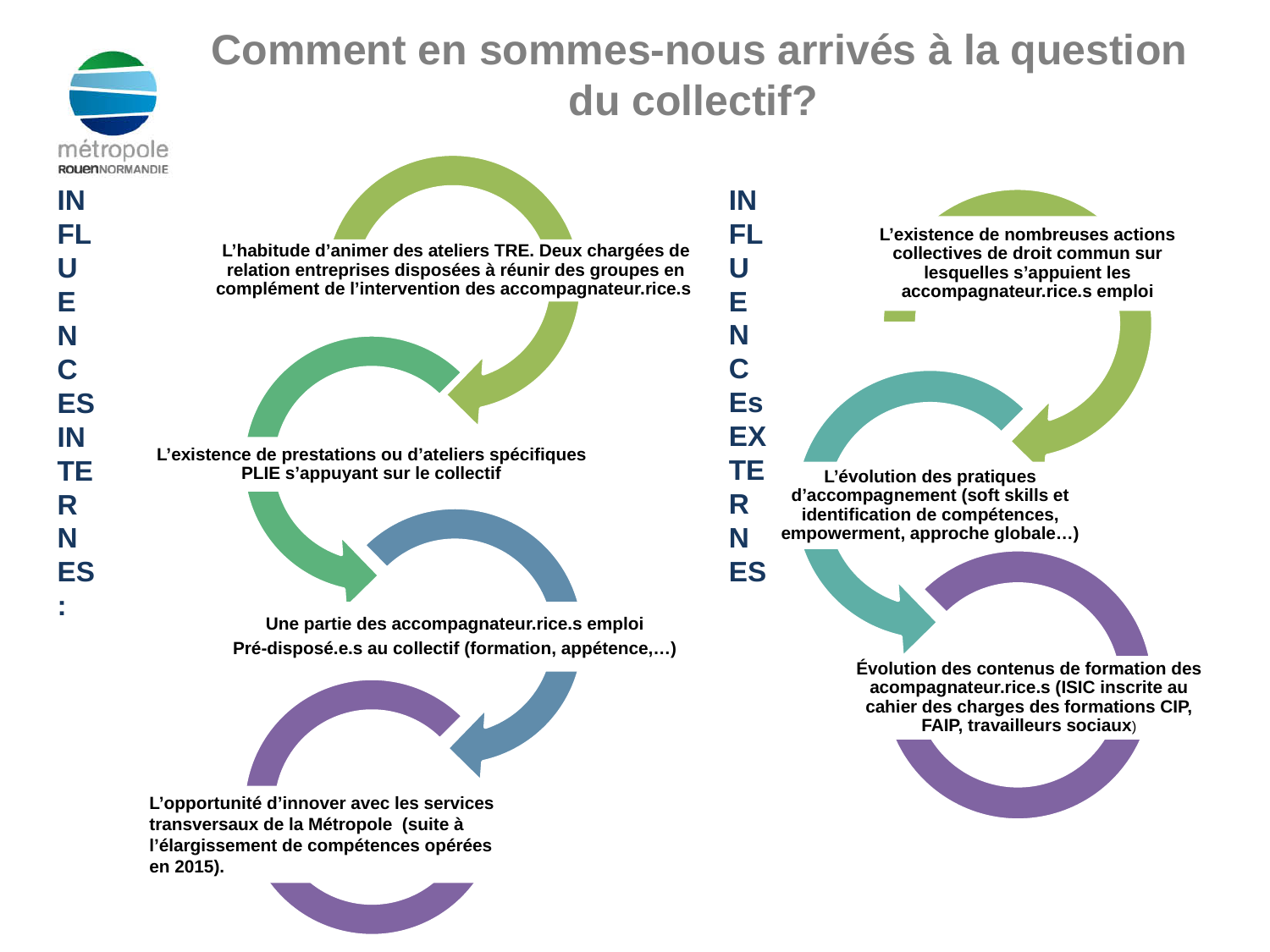

# Comment en sommes-nous arrivés à la question du collectif?
L’habitude d’animer des ateliers TRE. Deux chargées de relation entreprises disposées à réunir des groupes en complément de l’intervention des accompagnateur.rice.s
L’existence de prestations ou d’ateliers spécifiques PLIE s’appuyant sur le collectif
Une partie des accompagnateur.rice.s emploi
Pré-disposé.e.s au collectif (formation, appétence,…)

L’existence de nombreuses actions collectives de droit commun sur lesquelles s’appuient les accompagnateur.rice.s emploi
L’évolution des pratiques d’accompagnement (soft skills et identification de compétences, empowerment, approche globale…)
Évolution des contenus de formation des acompagnateur.rice.s (ISIC inscrite au cahier des charges des formations CIP, FAIP, travailleurs sociaux)
INFLUENCEs EXTERNES
INFLUENCES INTERNES:
L’opportunité d’innover avec les services transversaux de la Métropole  (suite à l’élargissement de compétences opérées en 2015).